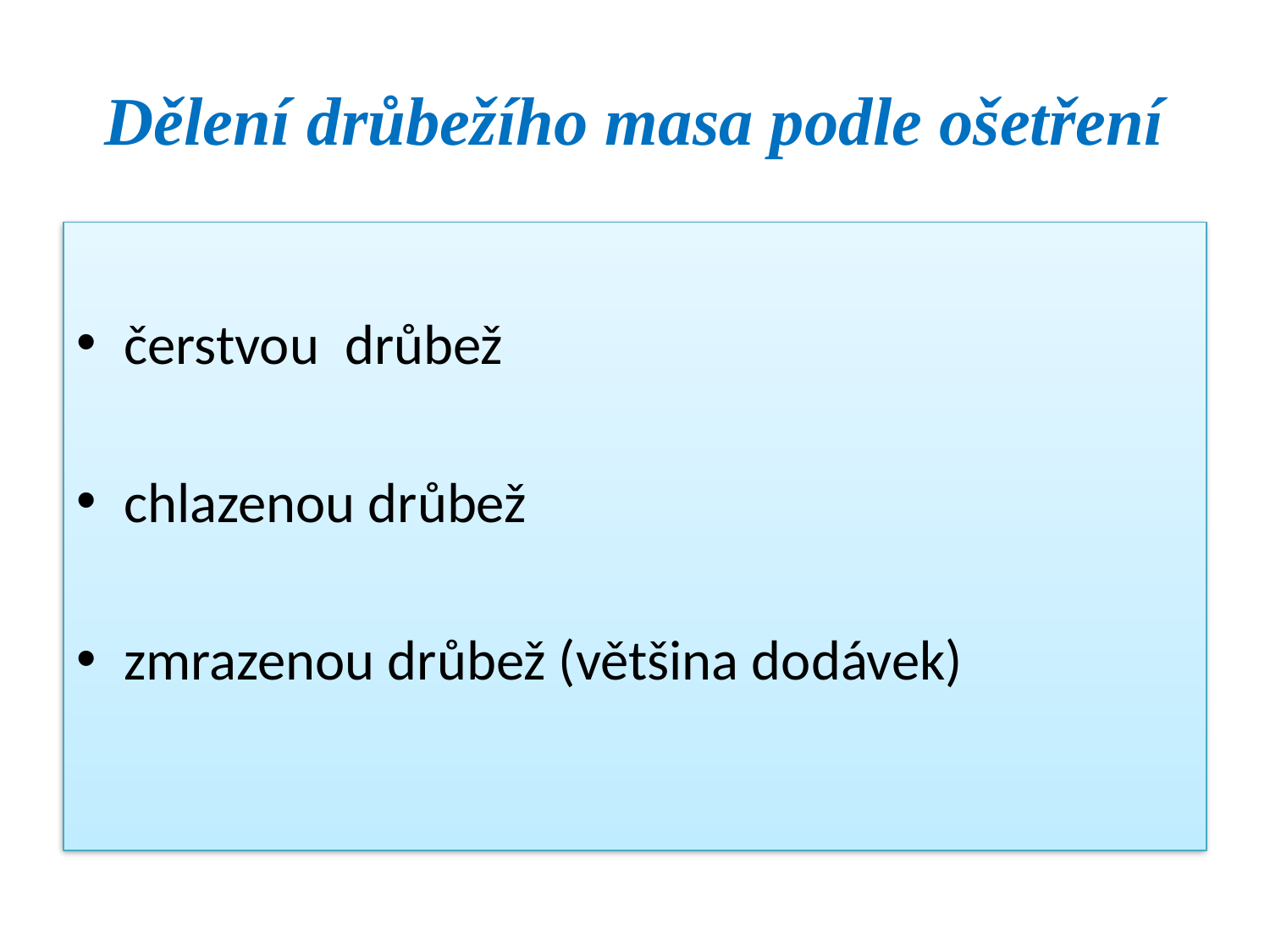

# Dělení drůbežího masa podle ošetření

čerstvou  drůbež

chlazenou drůbež

zmrazenou drůbež (většina dodávek)